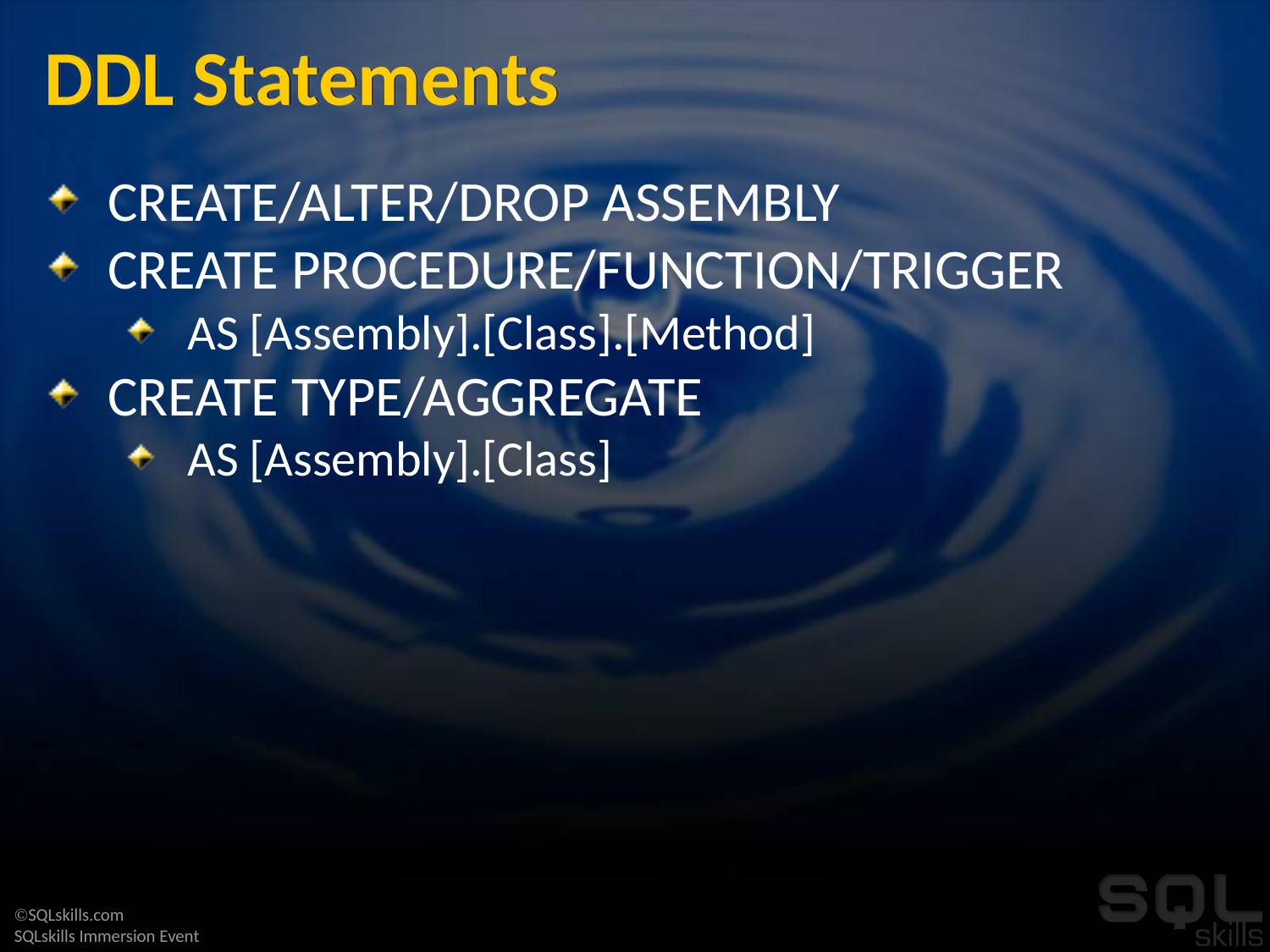

# DDL Statements
CREATE/ALTER/DROP ASSEMBLY
CREATE PROCEDURE/FUNCTION/TRIGGER
AS [Assembly].[Class].[Method]
CREATE TYPE/AGGREGATE
AS [Assembly].[Class]